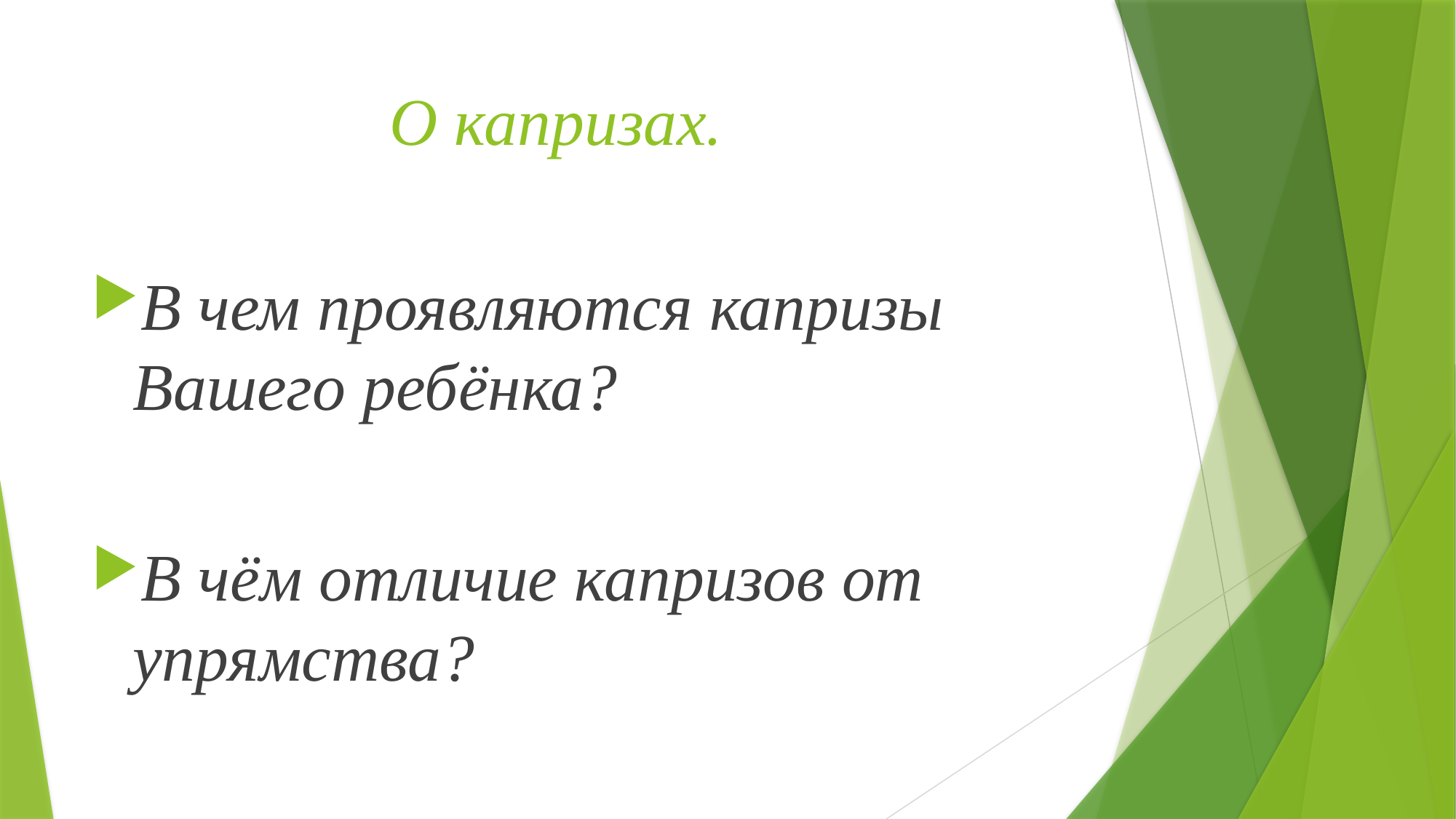

# О капризах.
В чем проявляются капризы Вашего ребёнка?

В чём отличие капризов от упрямства?